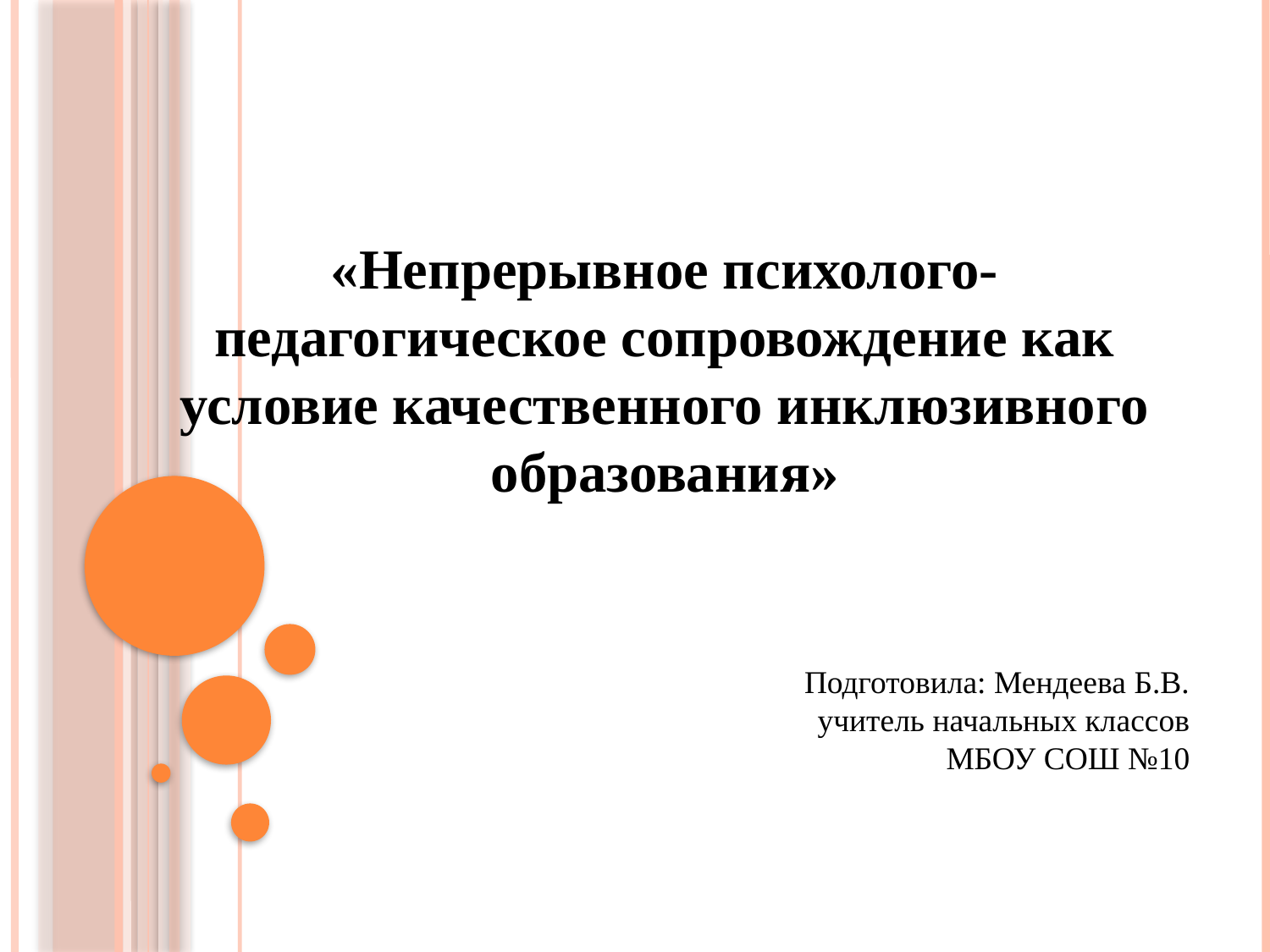

#
«Непрерывное психолого-педагогическое сопровождение как условие качественного инклюзивного образования»
Подготовила: Мендеева Б.В.
учитель начальных классов
МБОУ СОШ №10